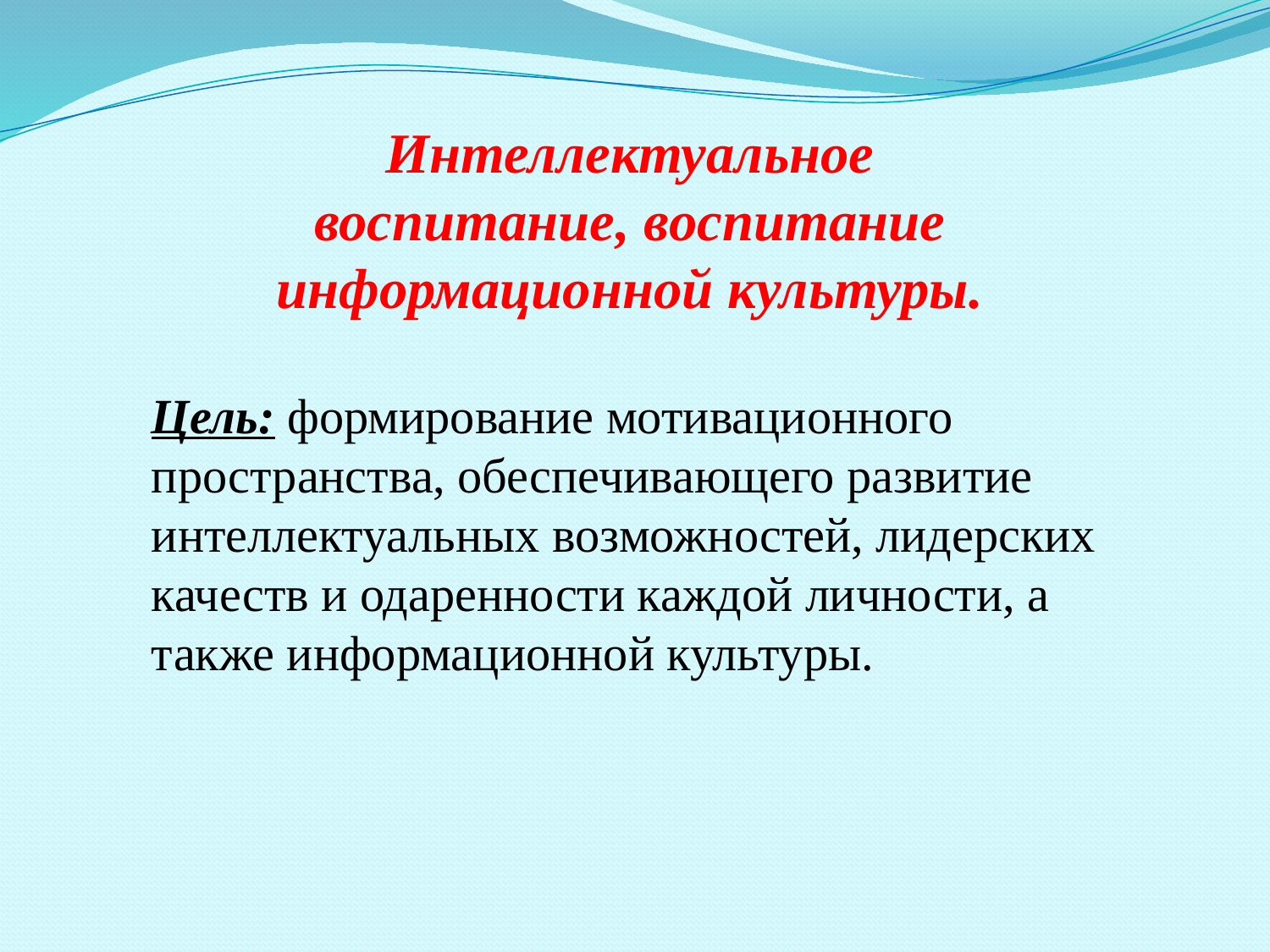

Интеллектуальное воспитание, воспитание информационной культуры.
Цель: формирование мотивационного пространства, обеспечивающего развитие интеллектуальных возможностей, лидерских качеств и одаренности каждой личности, а также информационной культуры.